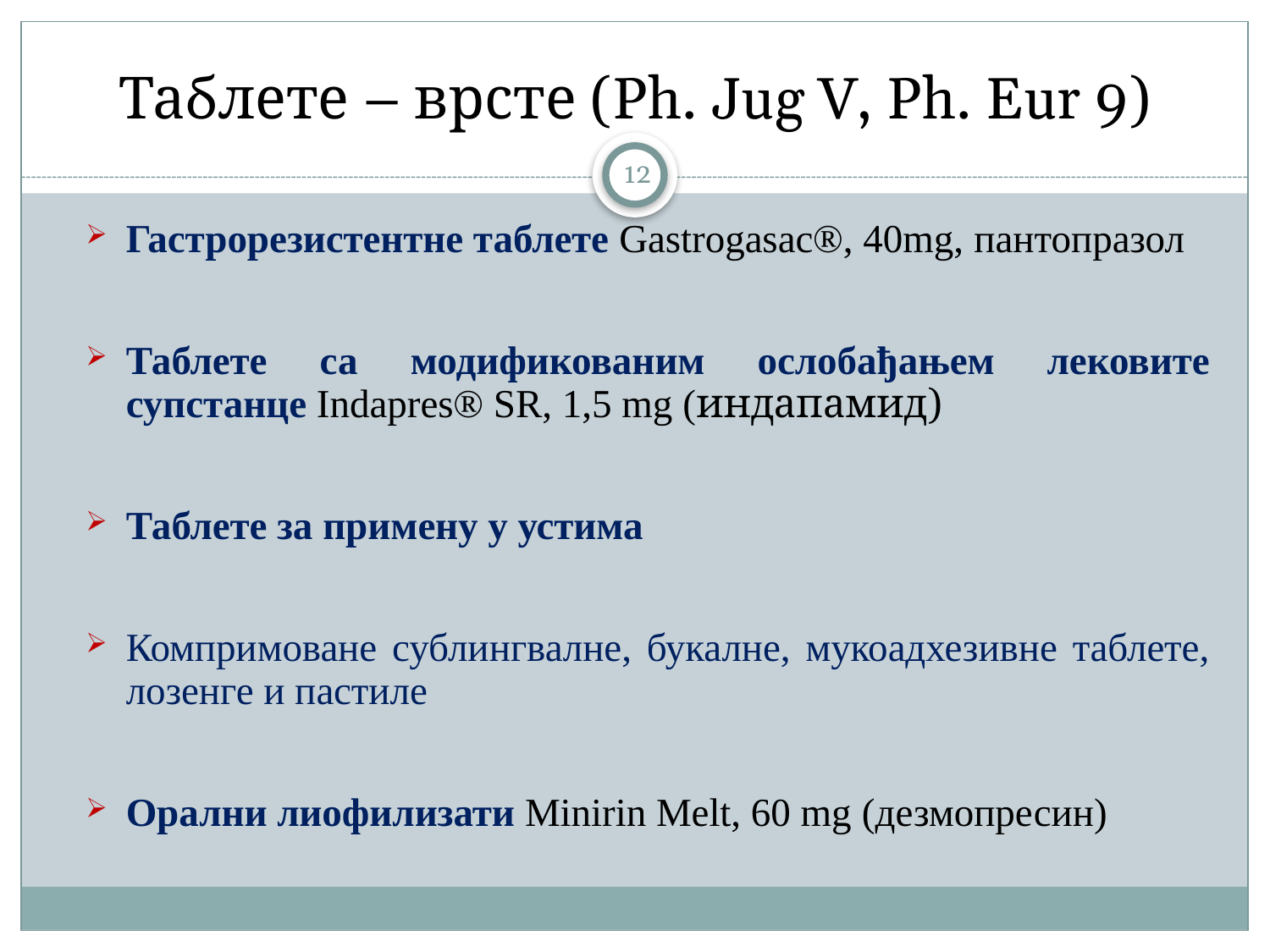

# Таблете – врсте (Ph. Jug V, Ph. Eur 9)
12
Гастрорезистентне таблете Gastrogasac®, 40mg, пантопразол

Таблете са модификованим ослобађањем лековите супстанце Indapres® SR, 1,5 mg (индапамид)

Таблете за примену у устима

Компримоване сублингвалне, букалне, мукоадхезивне таблете, лозенге и пастиле

Орални лиофилизати Minirin Melt, 60 mg (дезмопресин)